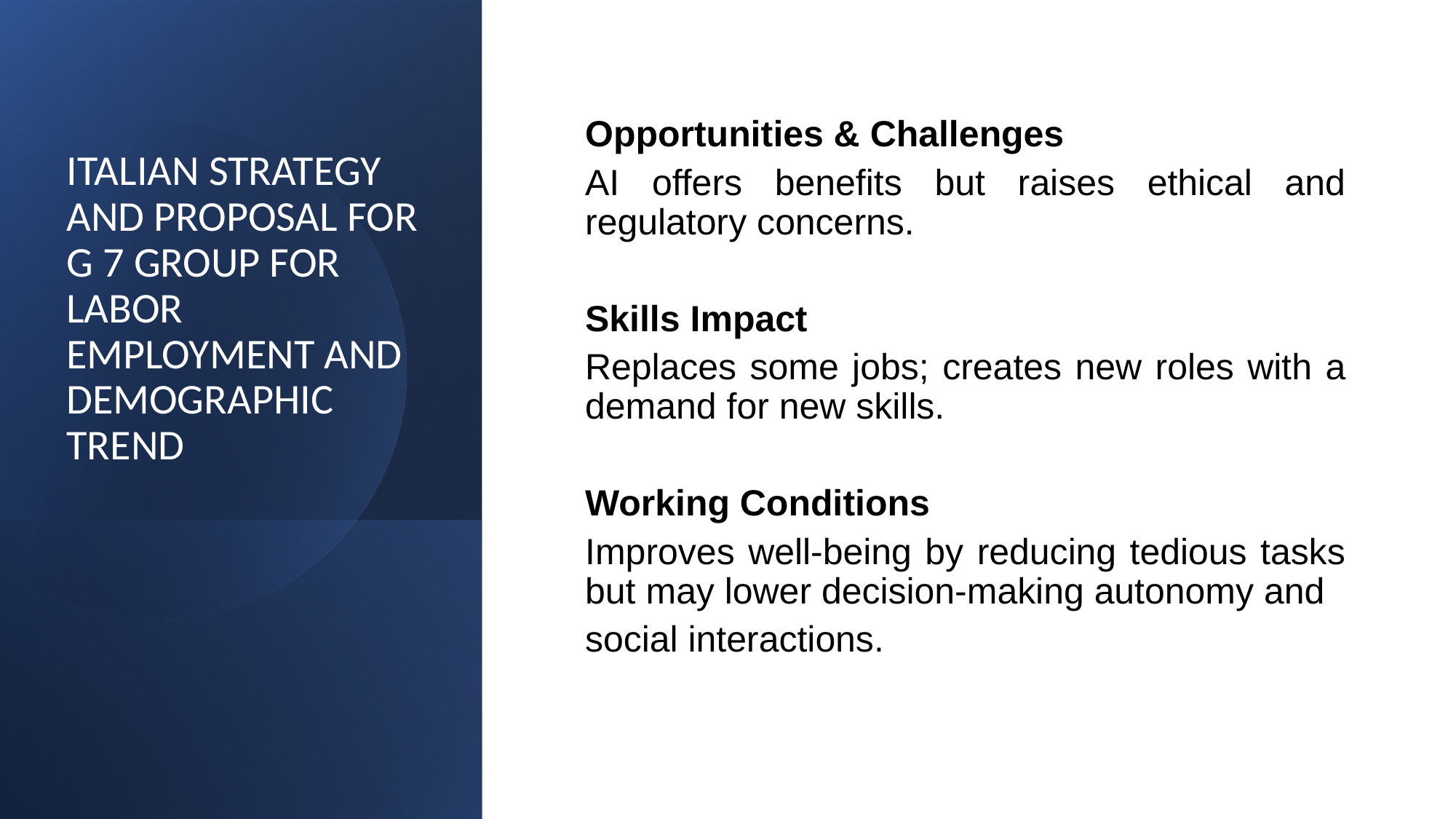

# ITALIAN STRATEGY AND PROPOSAL FOR G 7 GROUP FOR LABOR EMPLOYMENT AND DEMOGRAPHIC TREND
Opportunities & Challenges
AI offers benefits but raises ethical and regulatory concerns.

Skills Impact
Replaces some jobs; creates new roles with a demand for new skills.

Working Conditions
Improves well-being by reducing tedious tasks but may lower decision-making autonomy and
social interactions.